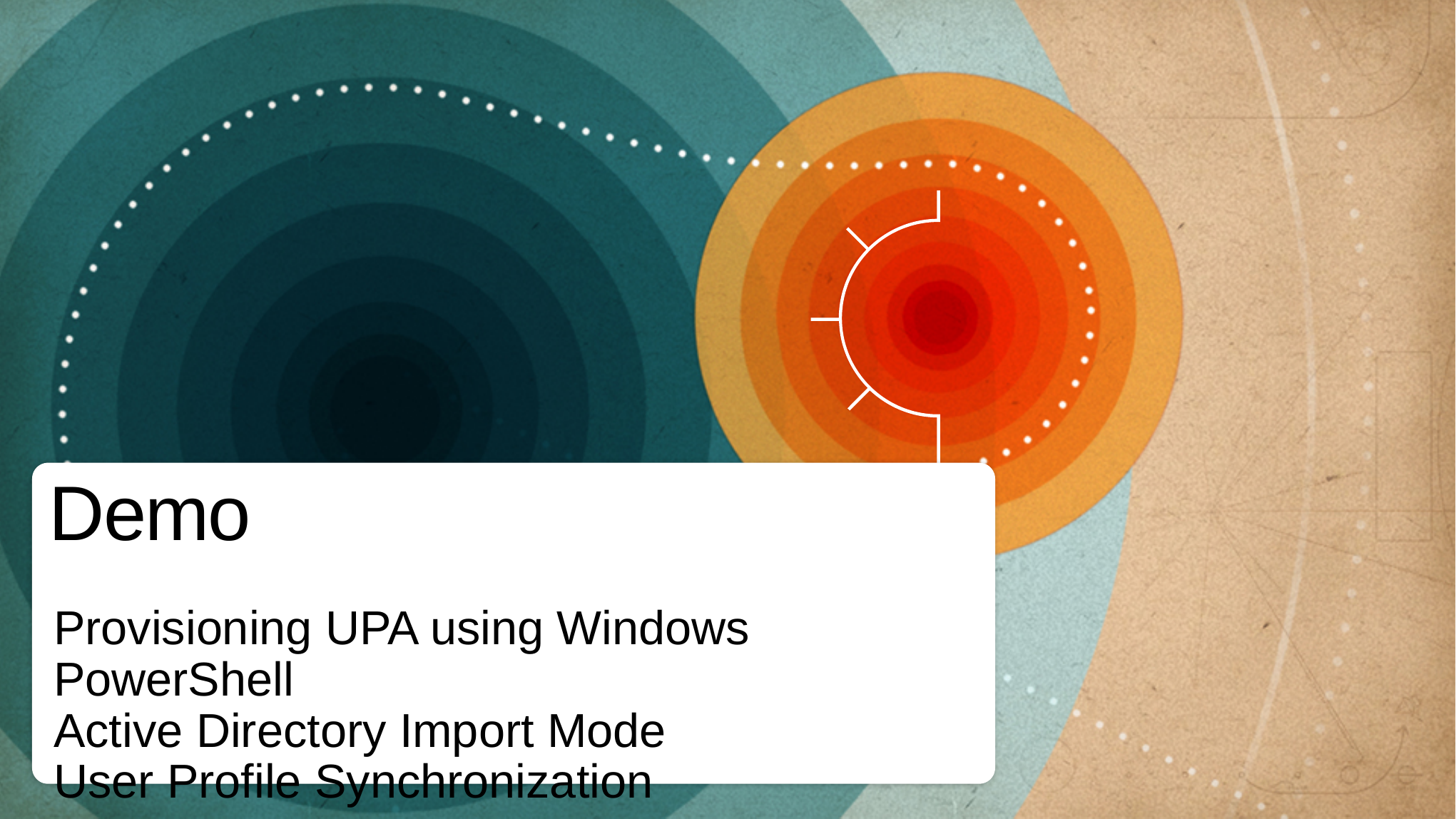

# Demo
Provisioning UPA using Windows PowerShell
Active Directory Import Mode
User Profile Synchronization